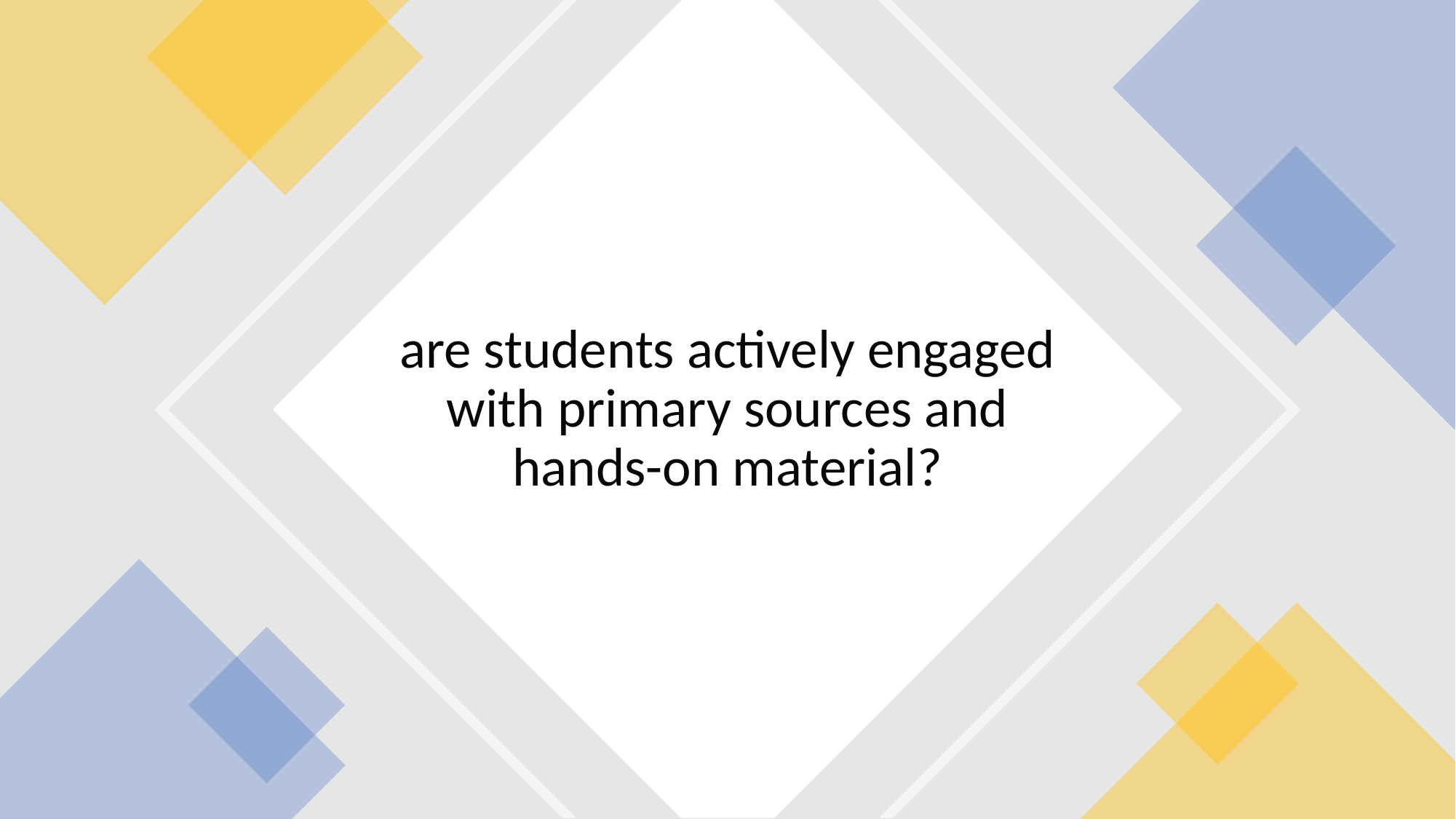

# are students actively engaged with primary sources and hands-on material?